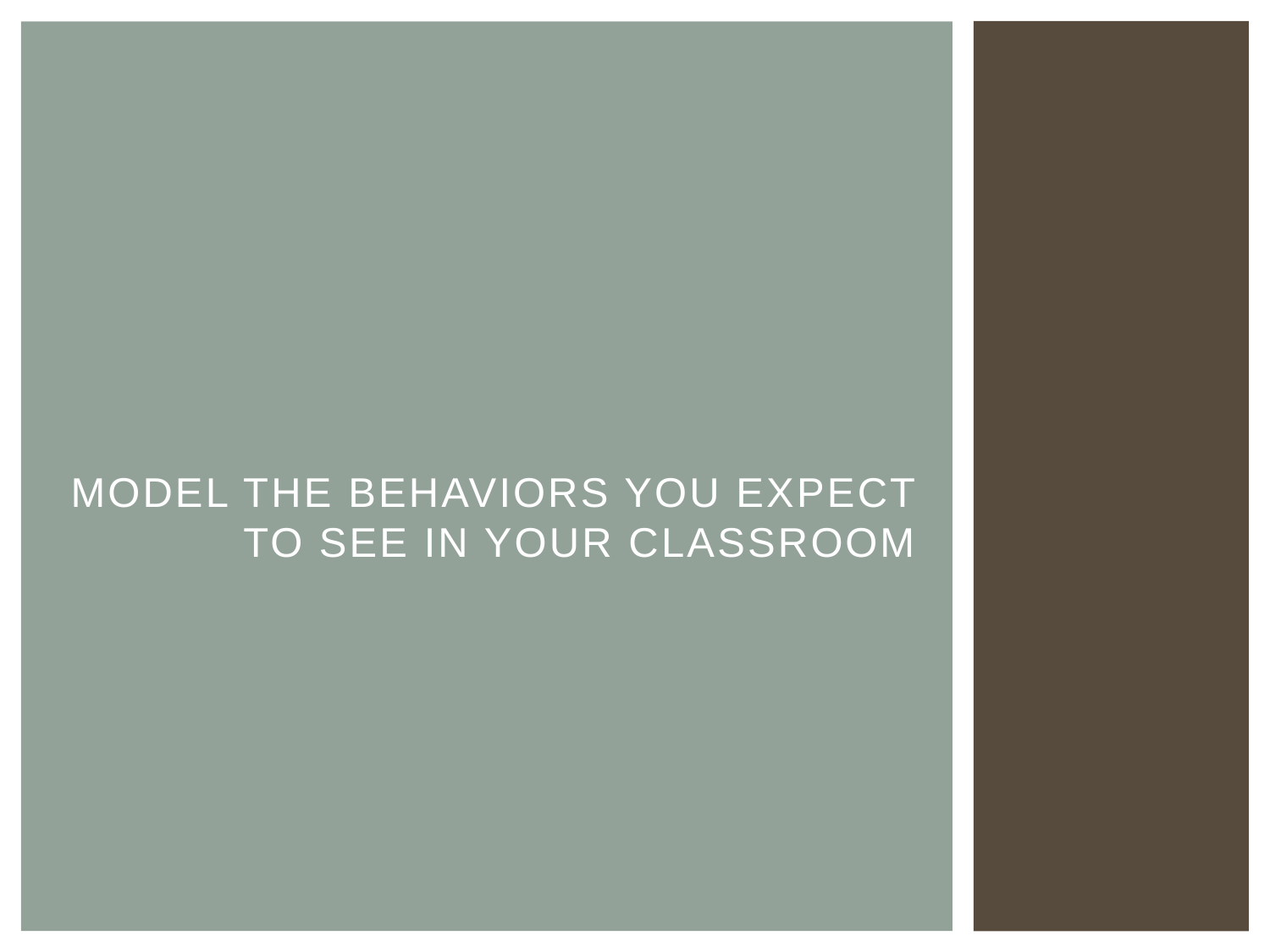

# Model the behaviors you expect to see in your classroom